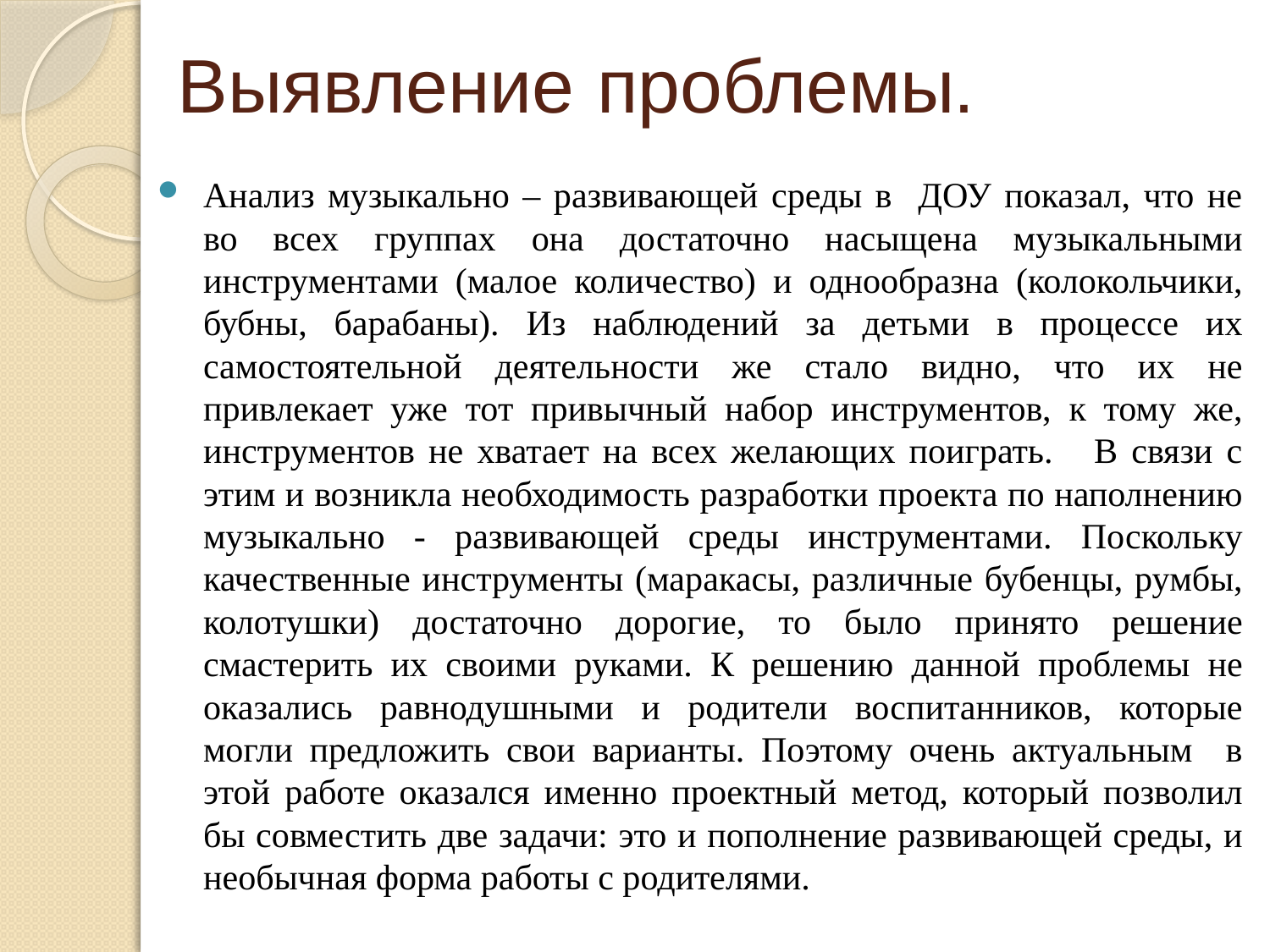

# Выявление проблемы.
Анализ музыкально – развивающей среды в  ДОУ показал, что не во всех группах она достаточно насыщена музыкальными инструментами (малое количество) и однообразна (колокольчики, бубны, барабаны). Из наблюдений за детьми в процессе их самостоятельной деятельности же стало видно, что их не привлекает уже тот привычный набор инструментов, к тому же, инструментов не хватает на всех желающих поиграть.   В связи с этим и возникла необходимость разработки проекта по наполнению музыкально - развивающей среды инструментами. Поскольку качественные инструменты (маракасы, различные бубенцы, румбы, колотушки) достаточно дорогие, то было принято решение смастерить их своими руками. К решению данной проблемы не оказались равнодушными и родители воспитанников, которые могли предложить свои варианты. Поэтому очень актуальным  в этой работе оказался именно проектный метод, который позволил бы совместить две задачи: это и пополнение развивающей среды, и необычная форма работы с родителями.